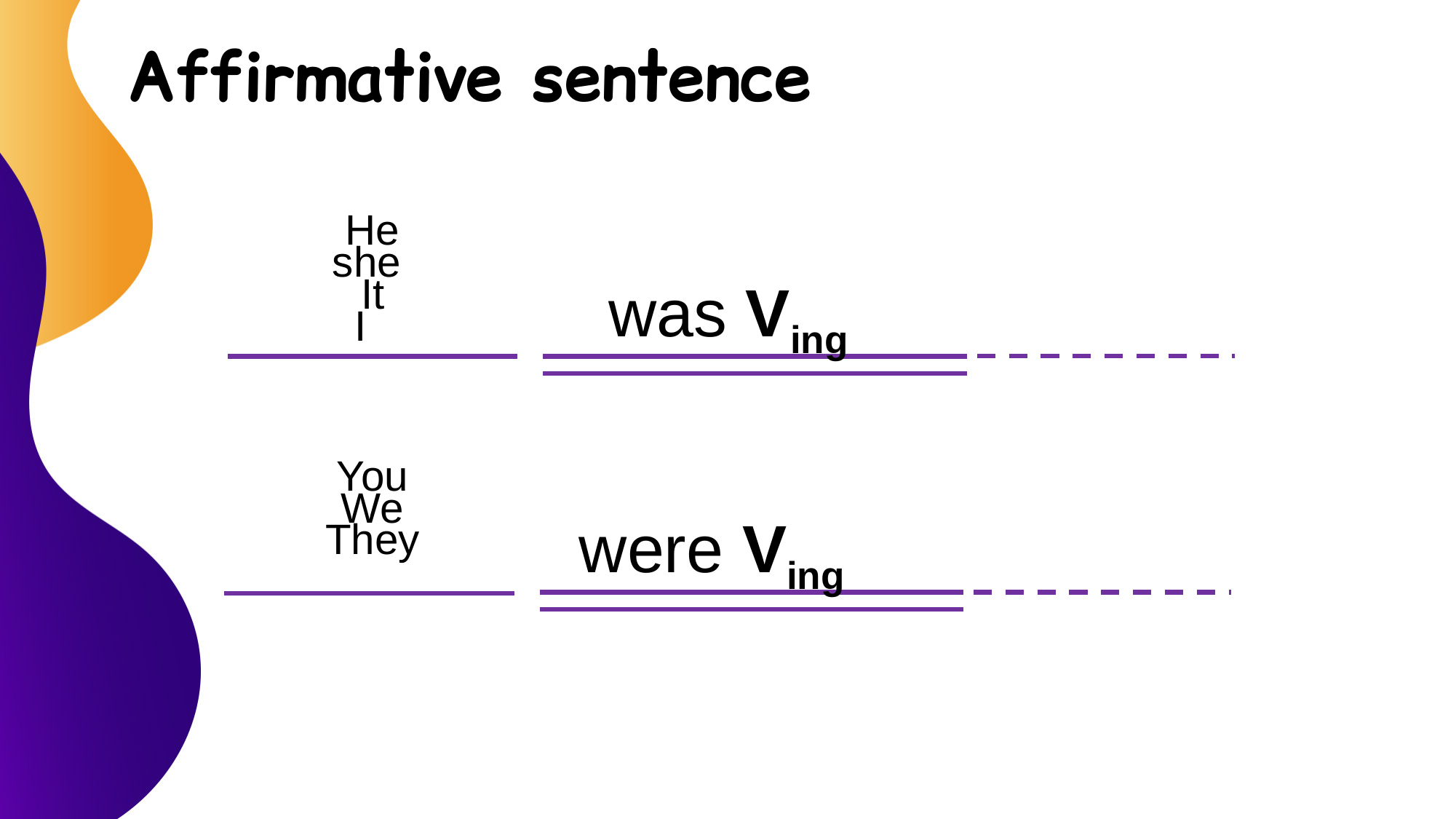

# Affirmative sentence

He
she
It
I
was Ving
You
We
They

were Ving